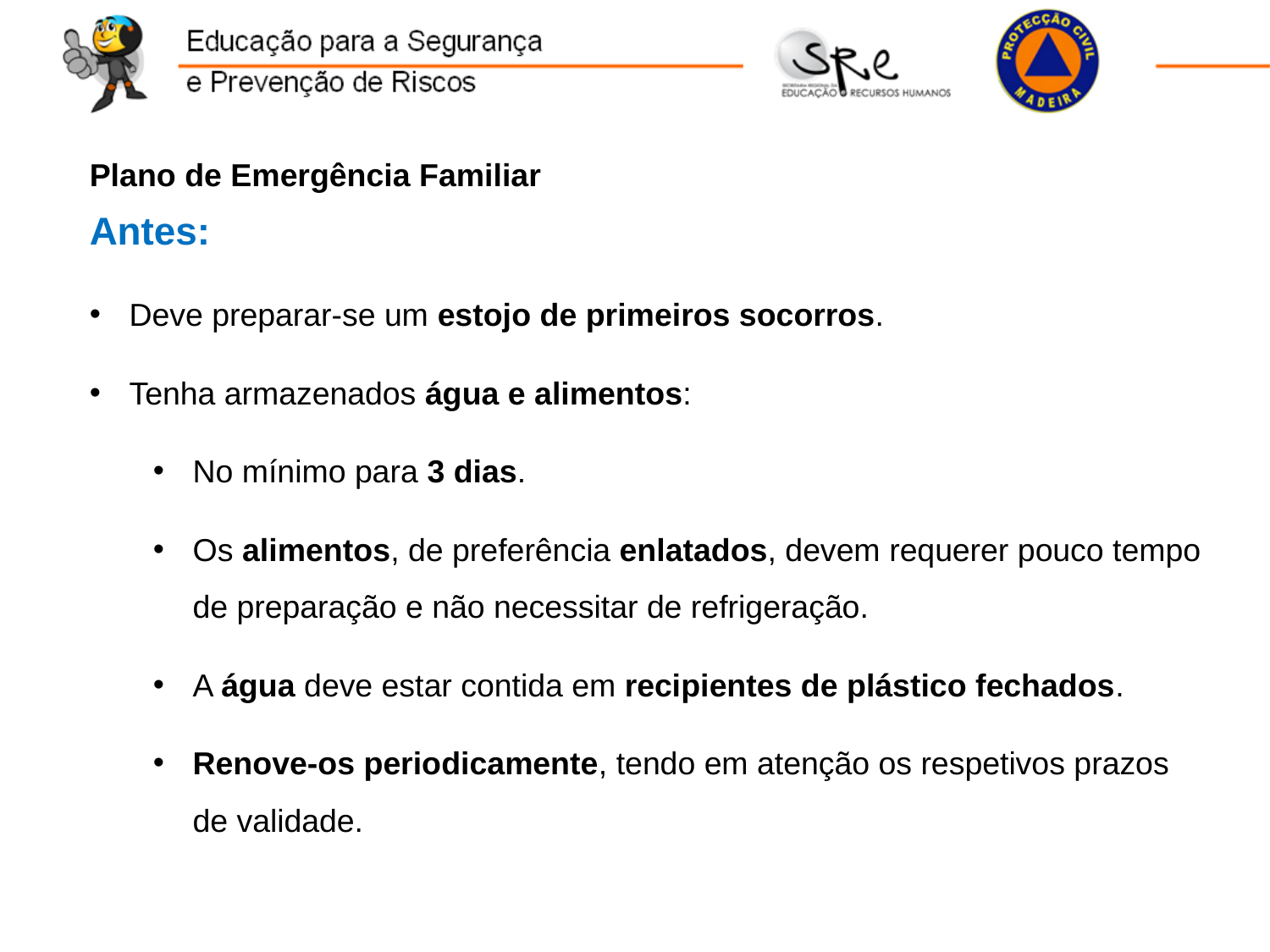

Plano de Emergência Familiar
Antes:
Deve preparar-se um estojo de primeiros socorros.
Tenha armazenados água e alimentos:
No mínimo para 3 dias.
Os alimentos, de preferência enlatados, devem requerer pouco tempo de preparação e não necessitar de refrigeração.
A água deve estar contida em recipientes de plástico fechados.
Renove-os periodicamente, tendo em atenção os respetivos prazos de validade.